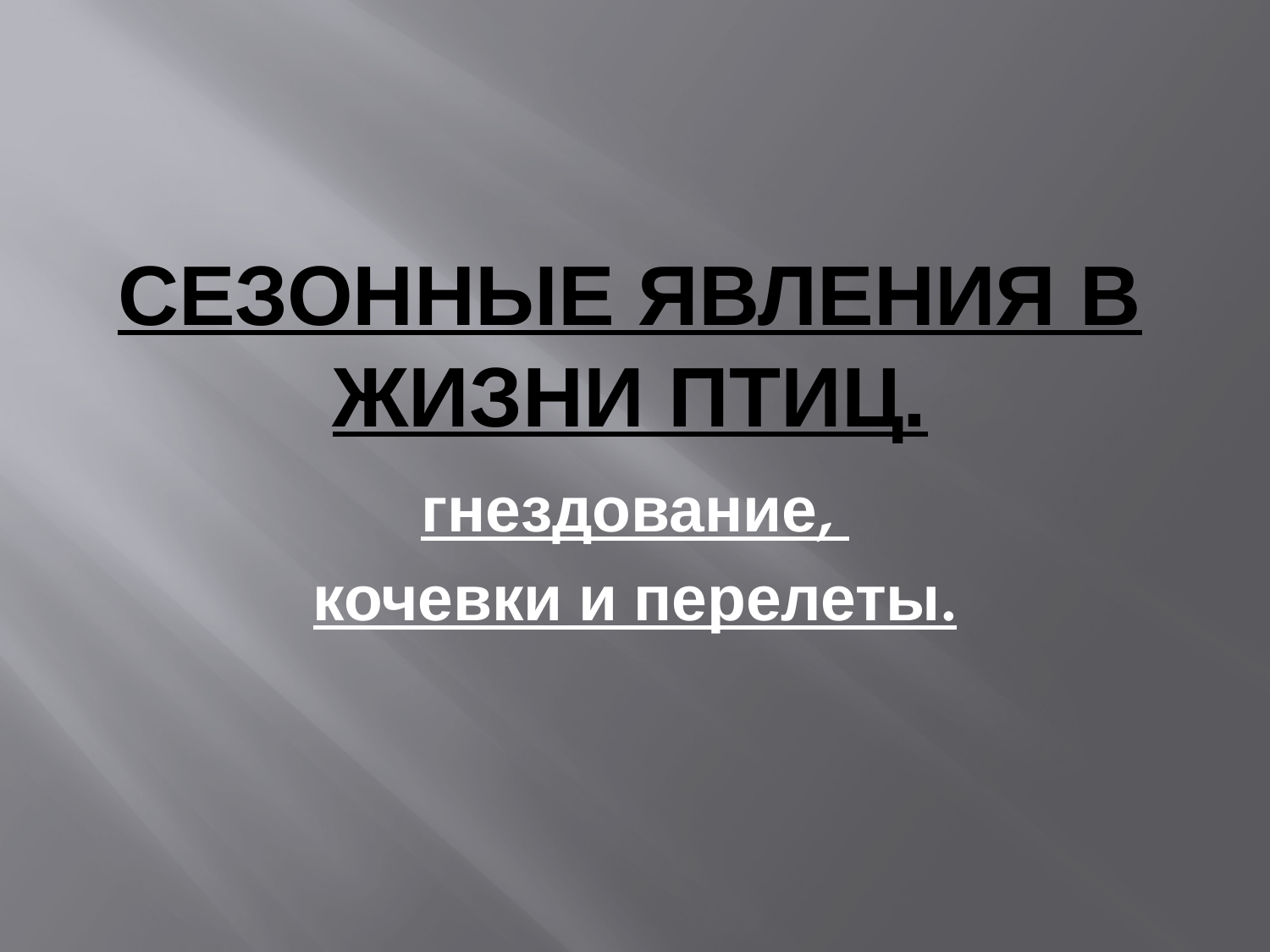

# Сезонные явления в жизни птиц.
гнездование,
кочевки и перелеты.